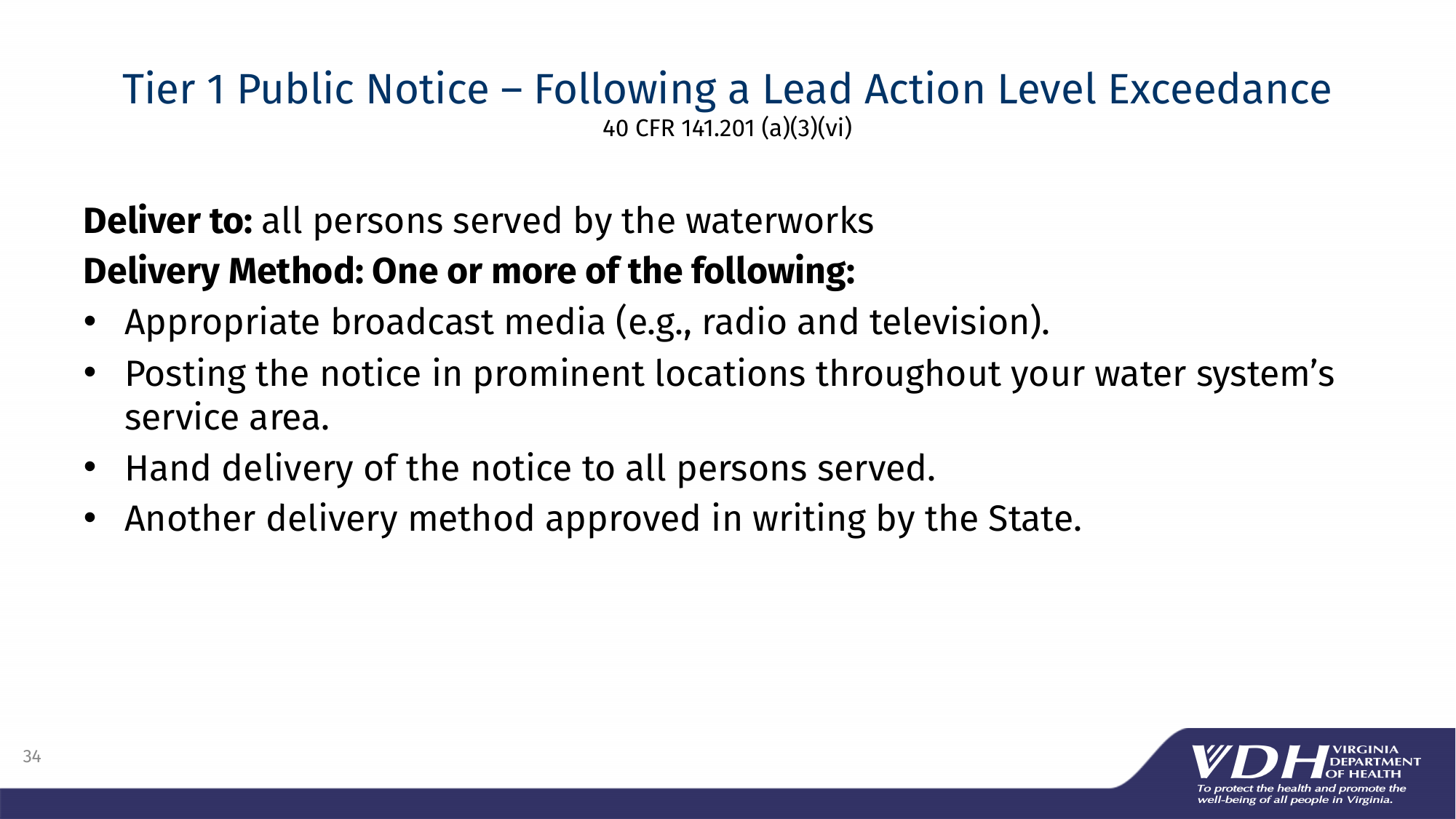

# Tier 1 Public Notice – Following a Lead Action Level Exceedance 40 CFR 141.201 (a)(3)(vi)
Deliver to: all persons served by the waterworks
Delivery Method: One or more of the following:
Appropriate broadcast media (e.g., radio and television).
Posting the notice in prominent locations throughout your water system’s service area.
Hand delivery of the notice to all persons served.
Another delivery method approved in writing by the State.
34